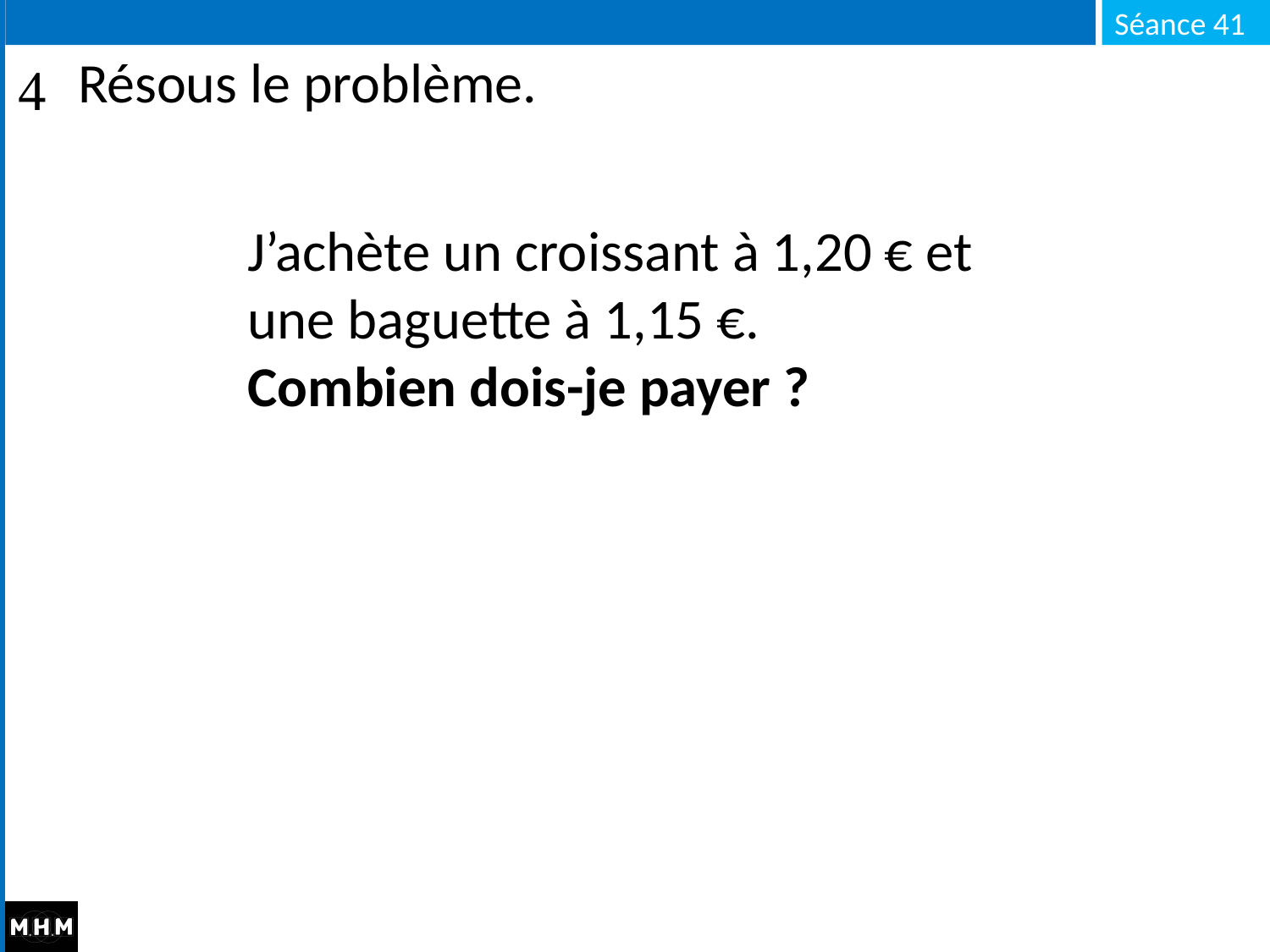

# Résous le problème.
J’achète un croissant à 1,20 € et une baguette à 1,15 €.
Combien dois-je payer ?